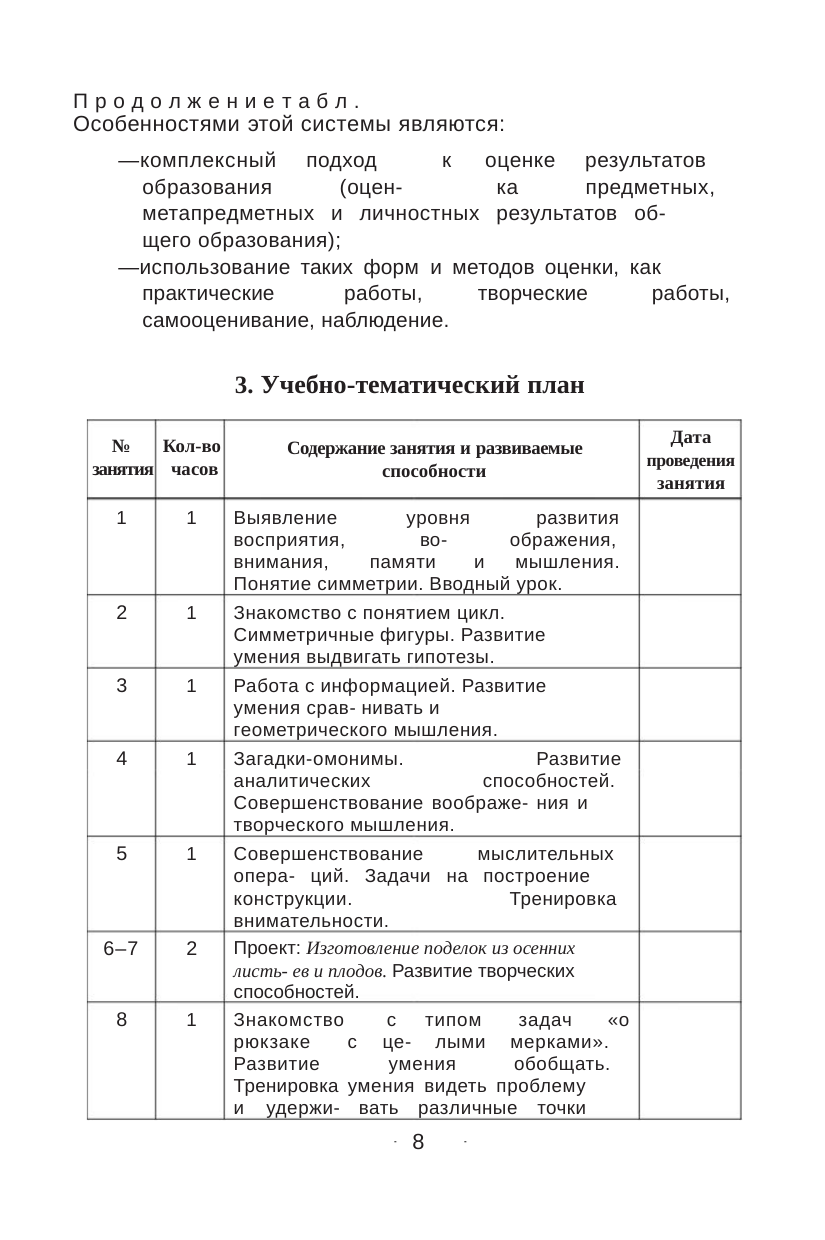

П р о д о л ж е н и е т а б л .
Особенностями этой системы являются:

Дата
проведения
занятия
№
Кол-во
Содержание занятия и развиваемые
способности
—комплексный подход
образования (оцен-
к
оценке результатов
ка предметных,
занятия часов
метапредметных и личностных результатов об-
щего образования);
—использование таких форм и методов оценки, как
1
10
Знакомство с системой записи чисел
Древней
концентрации внимания. Развитие
умения устанавливать причинно-
следственные связи.
Руси.
Развитие
практические
работы,
творческие
работы,
самооценивание, наблюдение.
1
1
11
12
Развитие логических способностей.
Развитие творческого воображения.
3. Учебно-тематический план
Задачи
Симметрия
на
взвешивание.
Цикл.
в
словах. Развитие
умения встать на другую точ- ку
зрения.

Дата
проведения
занятия
№
Кол-во
Содержание занятия и развиваемые
способности
занятия часов
13–
14
2
1
Проект-творческая
работа:
изготовление объ- ёмных снежинок
из бумаги и организация украшения
помещения.
1
1
Выявление
восприятия,
внимания,
уровня
во-
развития
ображения,
мышления.
памяти
и
15
Понятие
Знакомство
нумерации.
пересечения
рим- ской системой
Совершенствование
фигур.
Понятие симметрии. Вводный урок.
с
2
3
4
1
1
1
Знакомство с понятием цикл.
Симметричные фигуры. Развитие
умения выдвигать гипотезы.
умения строить гипотезы. Развитие
коммуни- кативных навыков в парной
игре «Бусы».
Работа с информацией. Развитие
умения срав- нивать и
геометрического мышления.
1
16
Совершенствование мыслительных
опера- ций. Задача «о рюкзаке с
целыми мерками». Развитие умения
находить неоднозначные ре- шения
проблемы.
Загадки-омонимы.
аналитических
Развитие
способностей.
Совершенствование воображе- ния и
творческого мышления.
1
1
17
18
Графы в логических задачах.
Развитие умения выдвигать гипотезы.
5
1
Совершенствование
мыслительных
опера- ций. Задачи на построение
Тренировка
Развитие
умения
комму-
обобщать.
никативных
конструкции.
Тренировка
внимательности.
навыков и умения строить страте-
гию в парной игре.
6–7
8
Проект: Изготовление поделок из осенних
листь- ев и плодов. Развитие творческих
способностей.
2
1
1
1
19
20
Развитие умения строить стратегию
в задачах на взвешивание. Развитие
творческого вообра- жения.
Знакомство
типом
це- лыми мерками».
умения обобщать.
с
задач
«о
рюкзаке
Развитие
с
Развитие умения строить логическую
Тренировка умения видеть проблему
и
удержи- вать различные точки
8
9